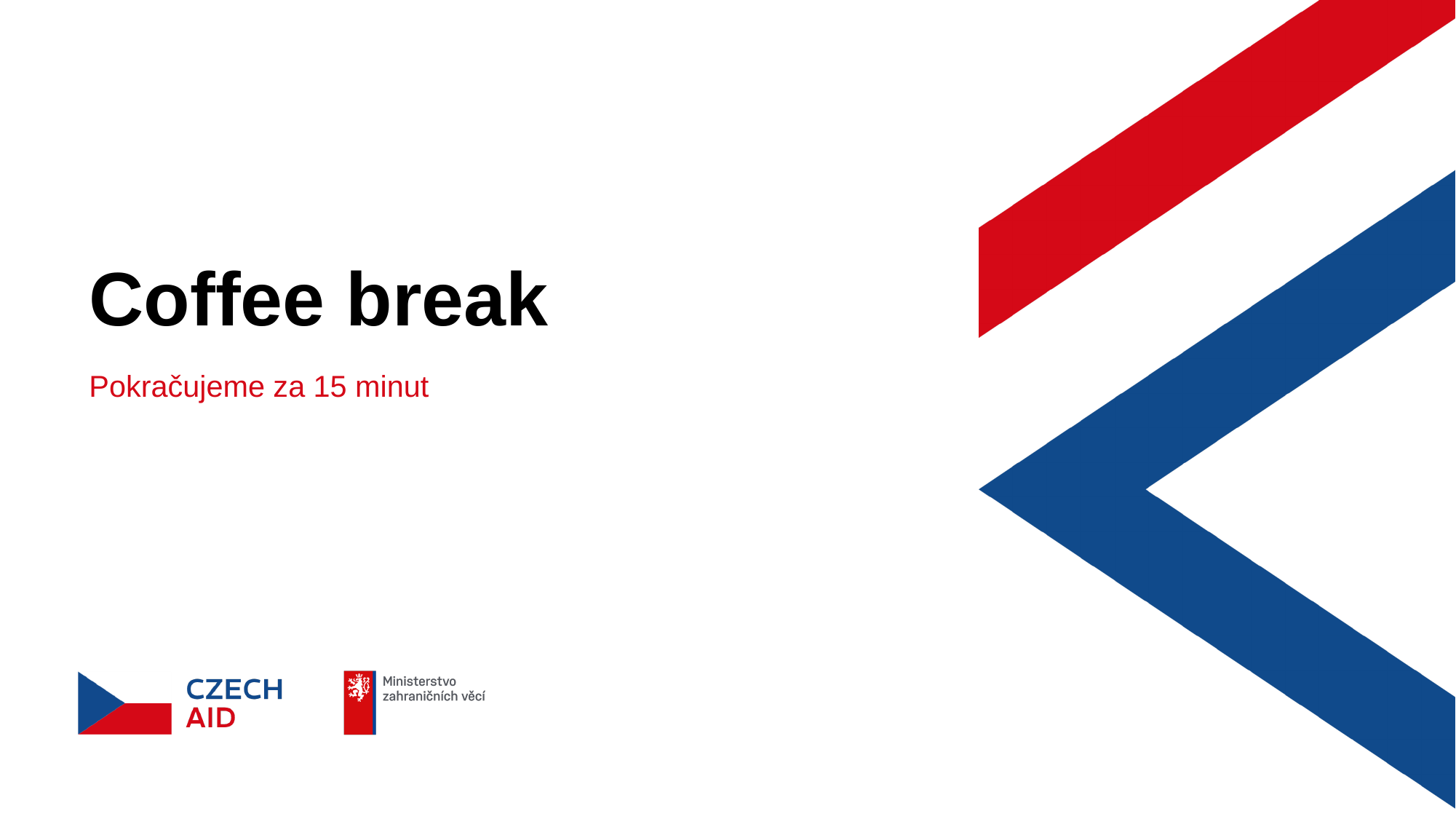

# Coffee break
Pokračujeme za 15 minut